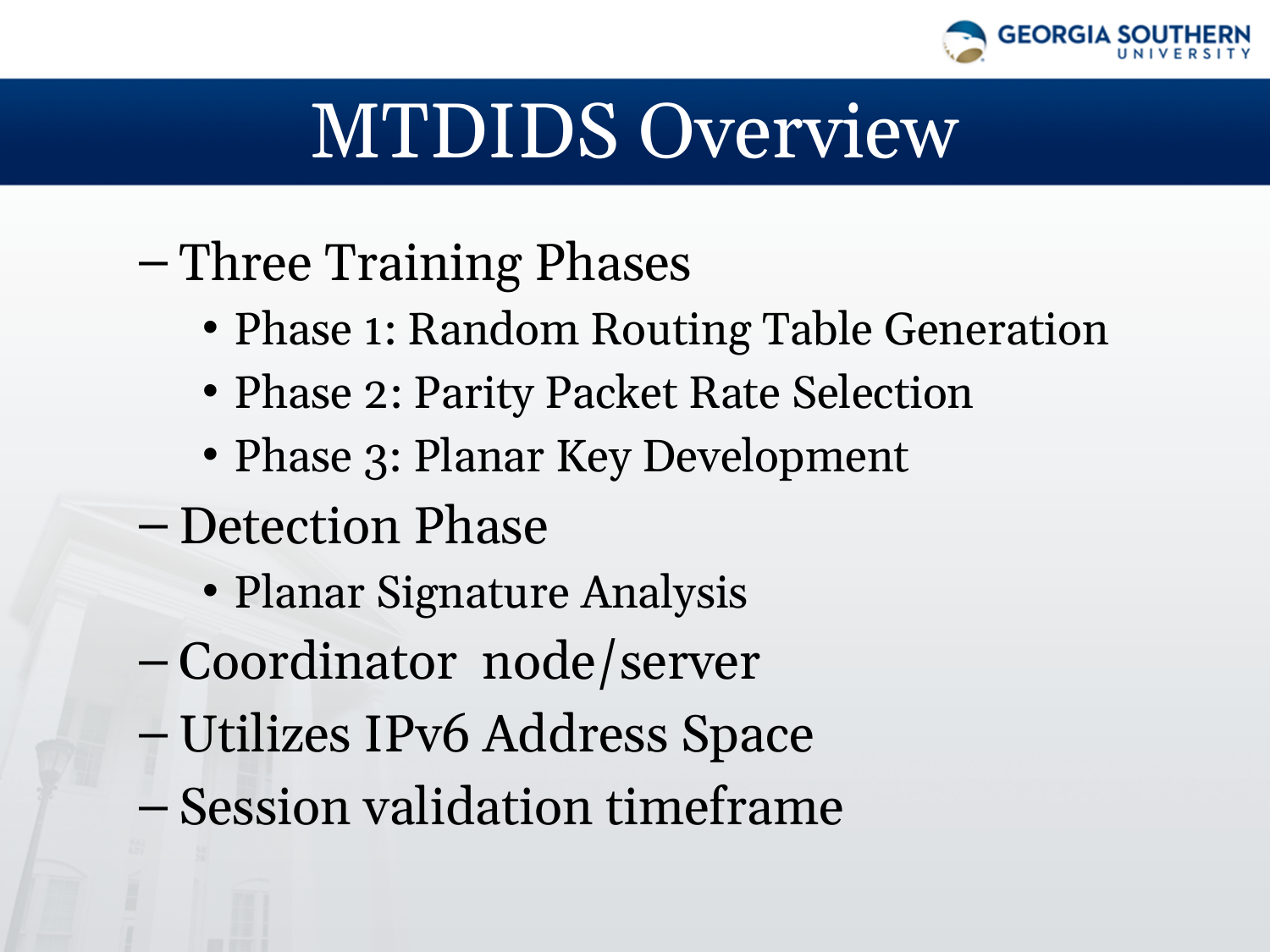

# MTDIDS Overview
Three Training Phases
Phase 1: Random Routing Table Generation
Phase 2: Parity Packet Rate Selection
Phase 3: Planar Key Development
Detection Phase
Planar Signature Analysis
Coordinator  node/server
Utilizes IPv6 Address Space
Session validation timeframe